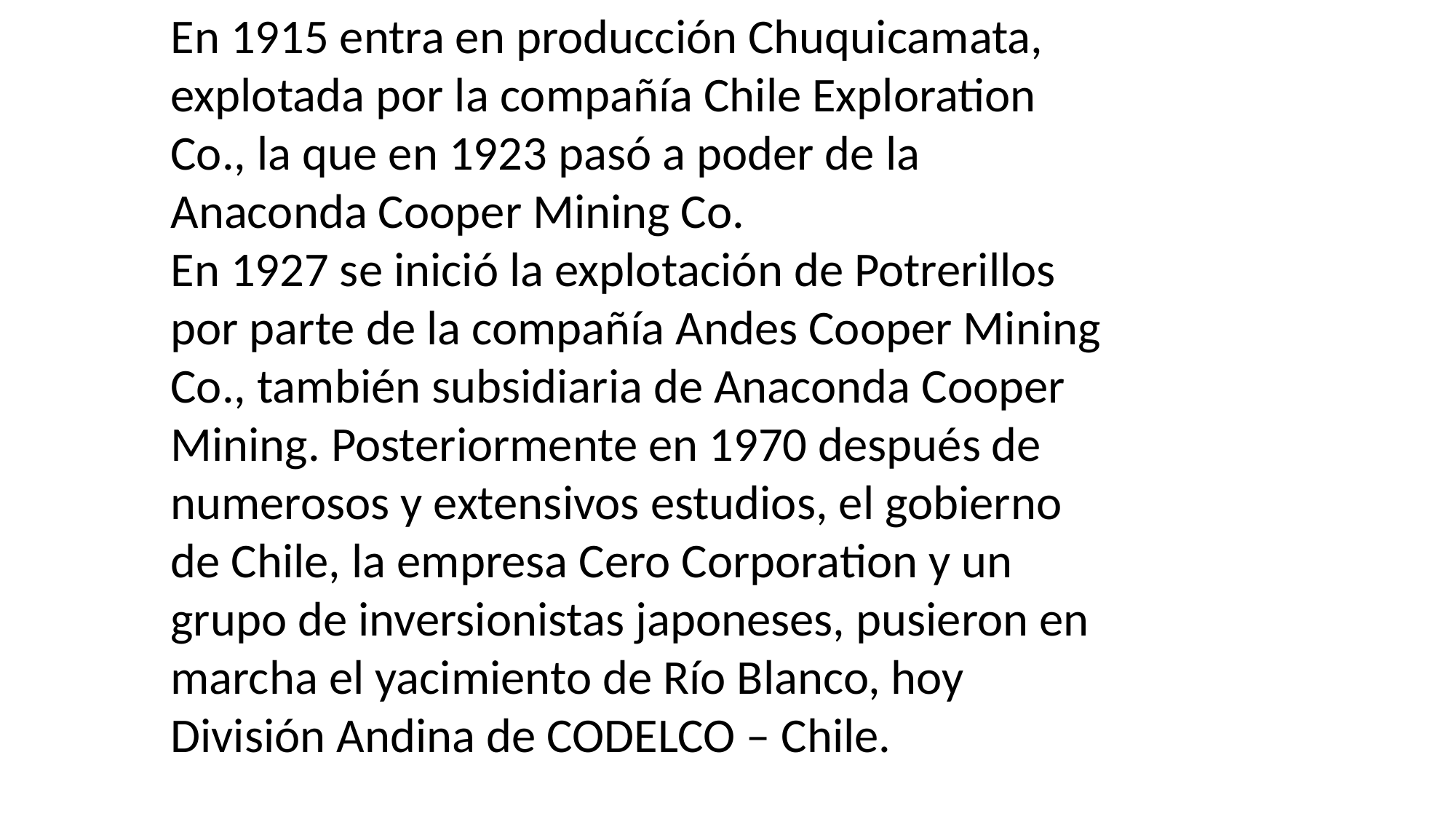

En 1915 entra en producción Chuquicamata, explotada por la compañía Chile Exploration Co., la que en 1923 pasó a poder de la Anaconda Cooper Mining Co.
En 1927 se inició la explotación de Potrerillos por parte de la compañía Andes Cooper Mining Co., también subsidiaria de Anaconda Cooper Mining. Posteriormente en 1970 después de numerosos y extensivos estudios, el gobierno de Chile, la empresa Cero Corporation y un grupo de inversionistas japoneses, pusieron en marcha el yacimiento de Río Blanco, hoy División Andina de CODELCO – Chile.